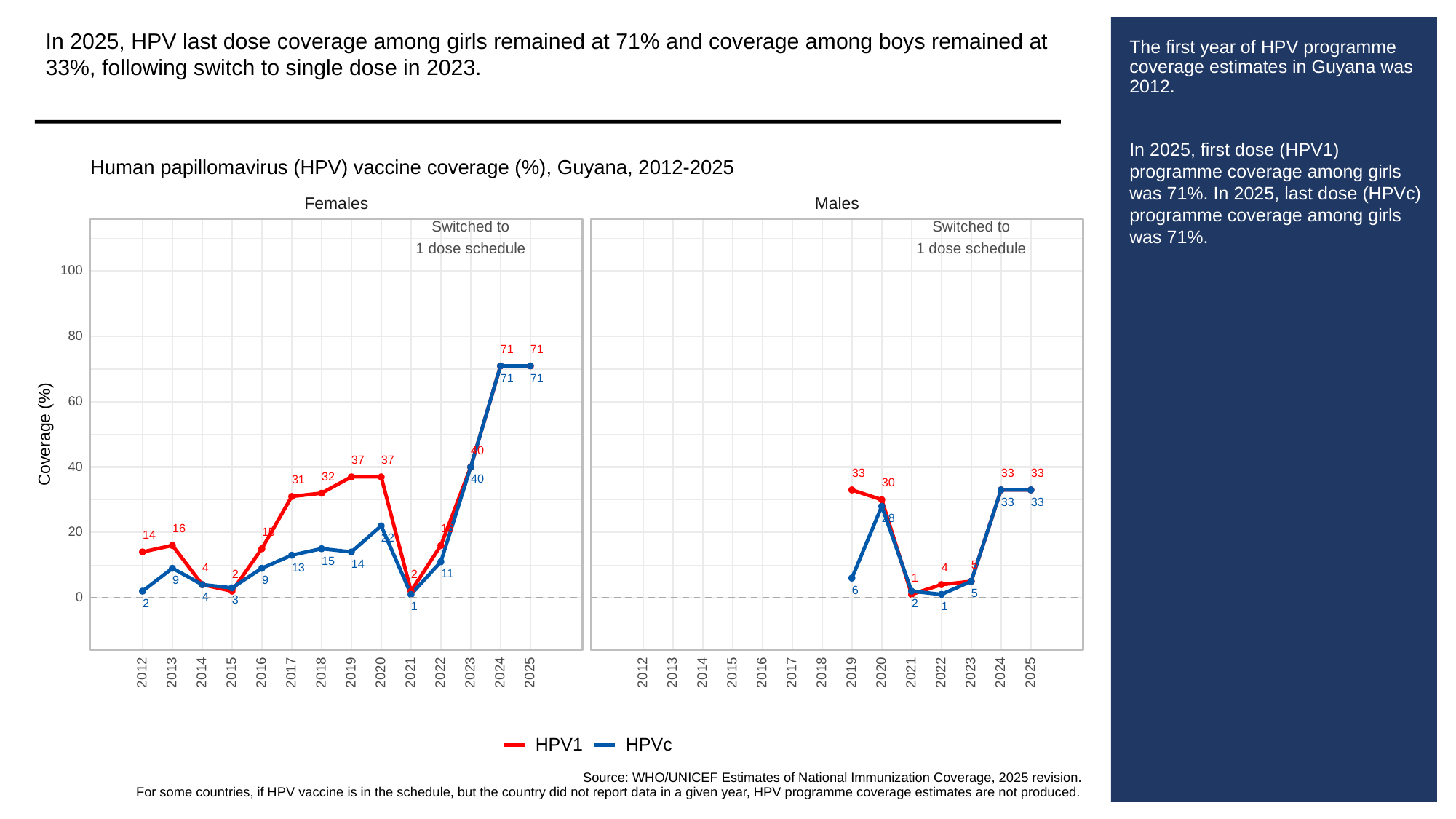

In 2025, HPV last dose coverage among girls remained at 71% and coverage among boys remained at 33%, following switch to single dose in 2023.
# The first year of HPV programme coverage estimates in Guyana was 2012.

In 2025, first dose (HPV1) programme coverage among girls was 71%. In 2025, last dose (HPVc) programme coverage among girls was 71%.

Human papillomavirus (HPV) vaccine coverage (%), Guyana, 2012-2025
Females
Males

Switched to
Switched to

1 dose schedule
1 dose schedule
100

80

71
71

71
71
60

Coverage (%)

40
37
37
40

33
33
33
32

40
31
30

33
33

28

16
16
20
15
14

22

15

14
5
13
4
4

11
2
2
1

9
9

6

5

0
4
3

2
2
1
1

2013
2023
2013
2023
2012
2014
2015
2016
2017
2018
2019
2020
2021
2022
2024
2025
2012
2014
2015
2016
2017
2018
2019
2020
2021
2022
2024
2025
HPVc
HPV1

Source: WHO/UNICEF Estimates of National Immunization Coverage, 2025 revision.
For some countries, if HPV vaccine is in the schedule, but the country did not report data in a given year, HPV programme coverage estimates are not produced.